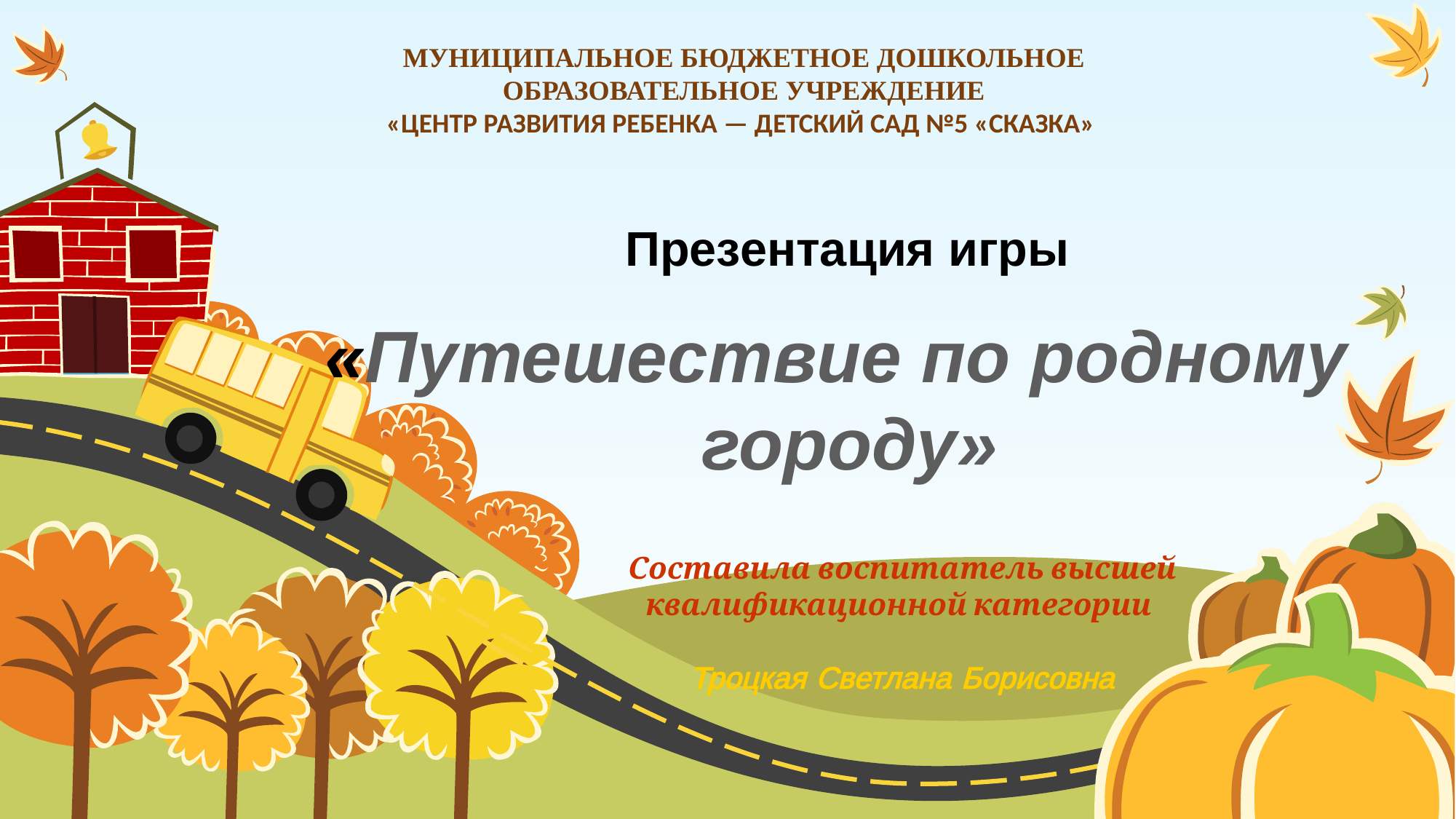

МУНИЦИПАЛЬНОЕ БЮДЖЕТНОЕ ДОШКОЛЬНОЕ
ОБРАЗОВАТЕЛЬНОЕ УЧРЕЖДЕНИЕ
«ЦЕНТР РАЗВИТИЯ РЕБЕНКА — ДЕТСКИЙ САД №5 «СКАЗКА»
 Презентация игры
«Путешествие по родному городу»
Составила воспитатель высшей квалификационной категории

Троцкая Светлана Борисовна